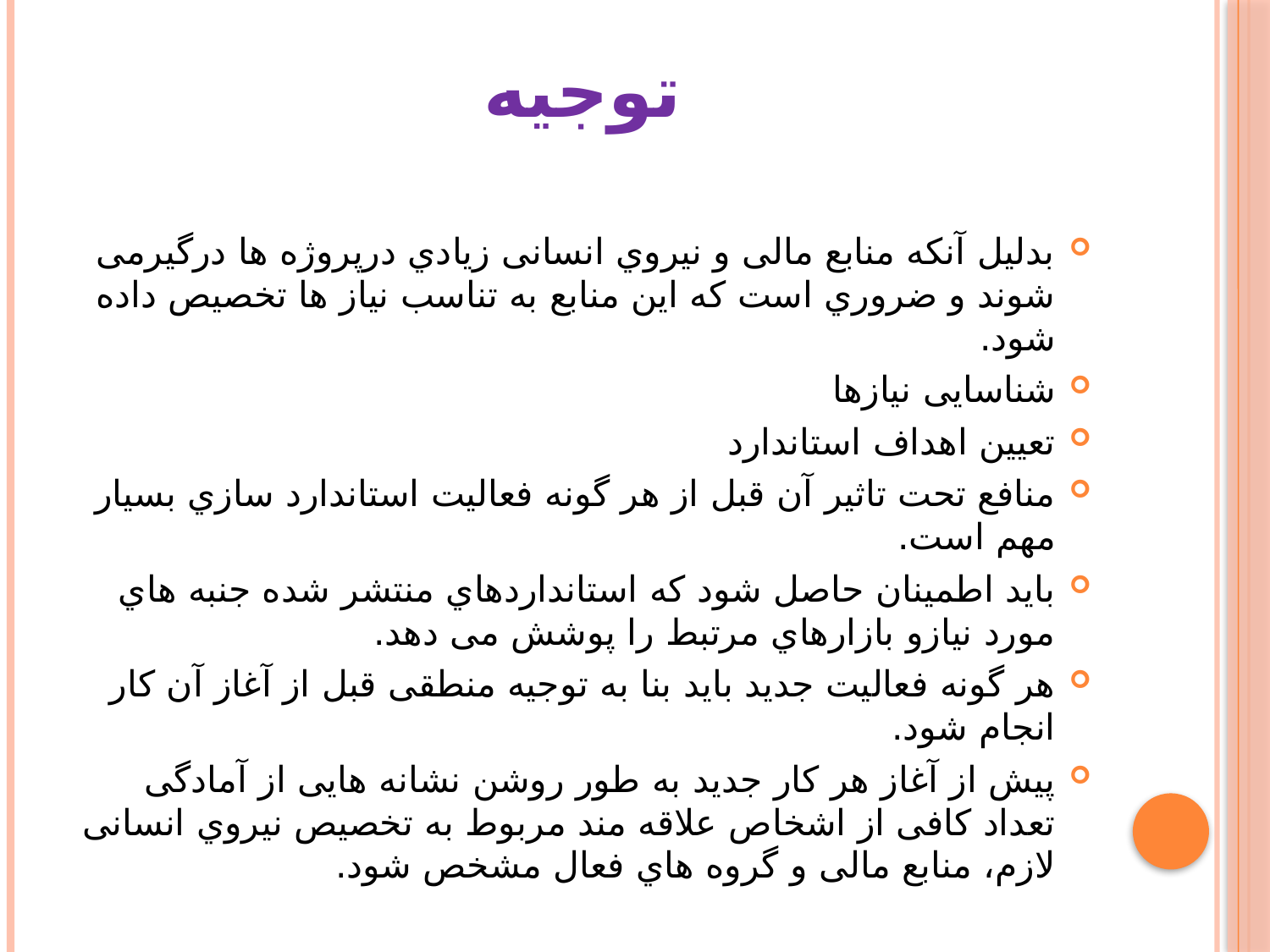

# توجیه
بدلیل آنکه منابع مالی و نیروي انسانی زیادي درپروژه ها درگیرمی شوند و ضروري است که این منابع به تناسب نیاز ها تخصیص داده شود.
شناسایی نیازها
تعیین اهداف استاندارد
منافع تحت تاثیر آن قبل از هر گونه فعالیت استاندارد سازي بسیار مهم است.
باید اطمینان حاصل شود که استانداردهاي منتشر شده جنبه هاي مورد نیازو بازارهاي مرتبط را پوشش می دهد.
هر گونه فعالیت جدید باید بنا به توجیه منطقی قبل از آغاز آن کار انجام شود.
پیش از آغاز هر کار جدید به طور روشن نشانه هایی از آمادگی تعداد کافی از اشخاص علاقه مند مربوط به تخصیص نیروي انسانی لازم، منابع مالی و گروه هاي فعال مشخص شود.